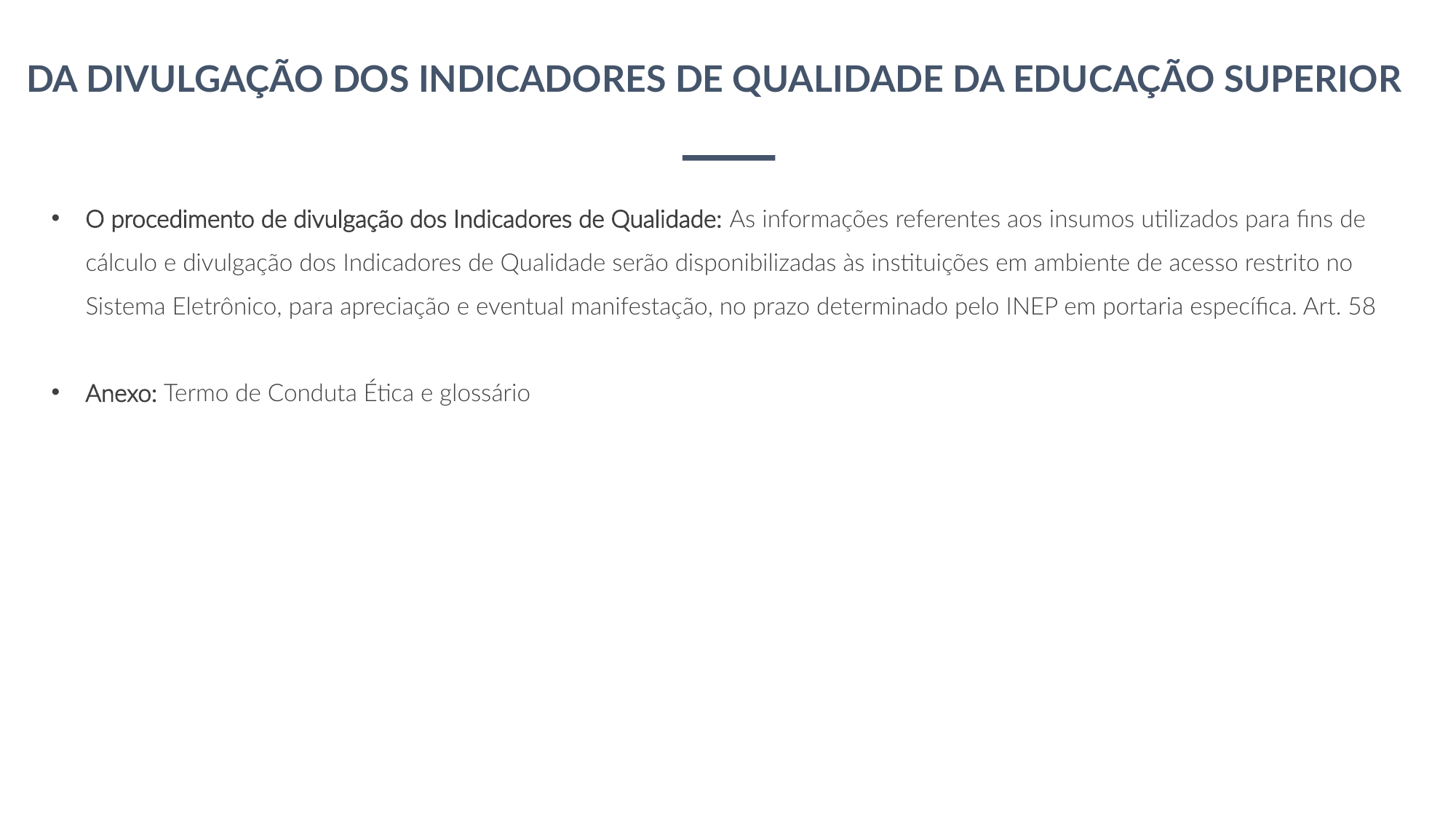

DA DIVULGAÇÃO DOS INDICADORES DE QUALIDADE DA EDUCAÇÃO SUPERIOR

O procedimento de divulgação dos Indicadores de Qualidade: As informações referentes aos insumos utilizados para fins de cálculo e divulgação dos Indicadores de Qualidade serão disponibilizadas às instituições em ambiente de acesso restrito no Sistema Eletrônico, para apreciação e eventual manifestação, no prazo determinado pelo INEP em portaria específica. Art. 58

Anexo: Termo de Conduta Ética e glossário